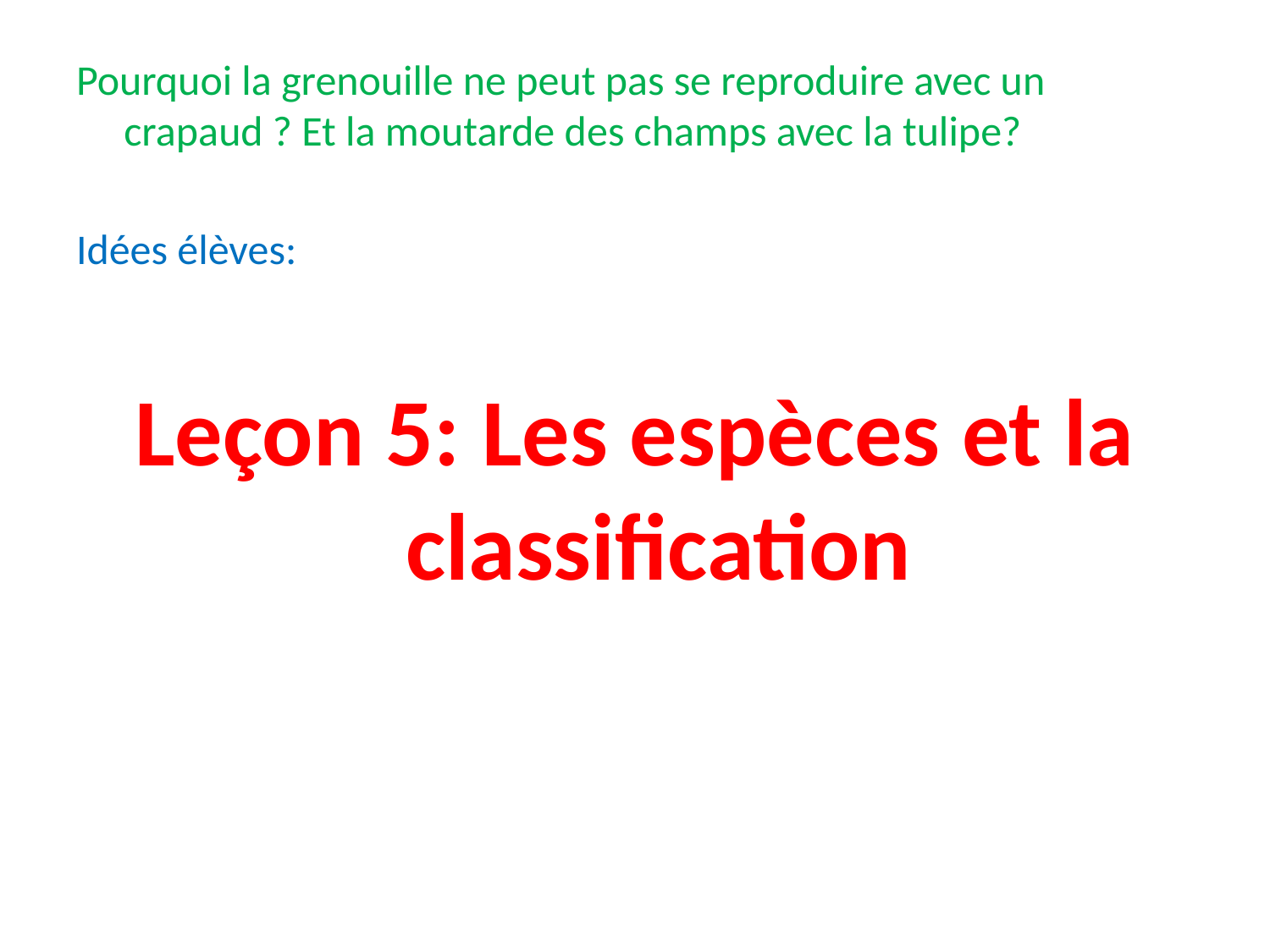

Pourquoi la grenouille ne peut pas se reproduire avec un crapaud ? Et la moutarde des champs avec la tulipe?

Idées élèves:

Leçon 5: Les espèces et la classification